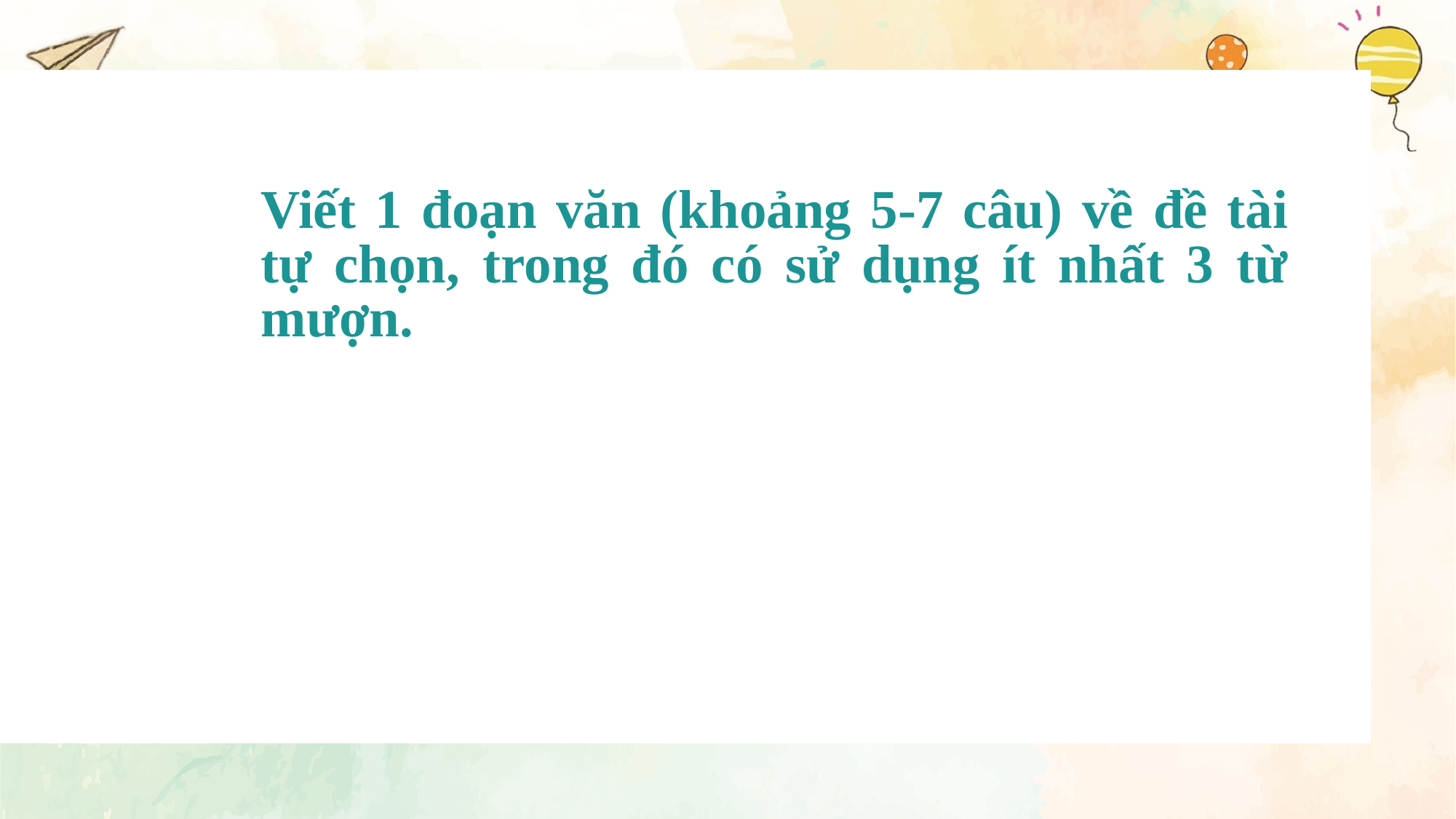

# Viết 1 đoạn văn (khoảng 5-7 câu) về đề tài tự chọn, trong đó có sử dụng ít nhất 3 từ mượn.